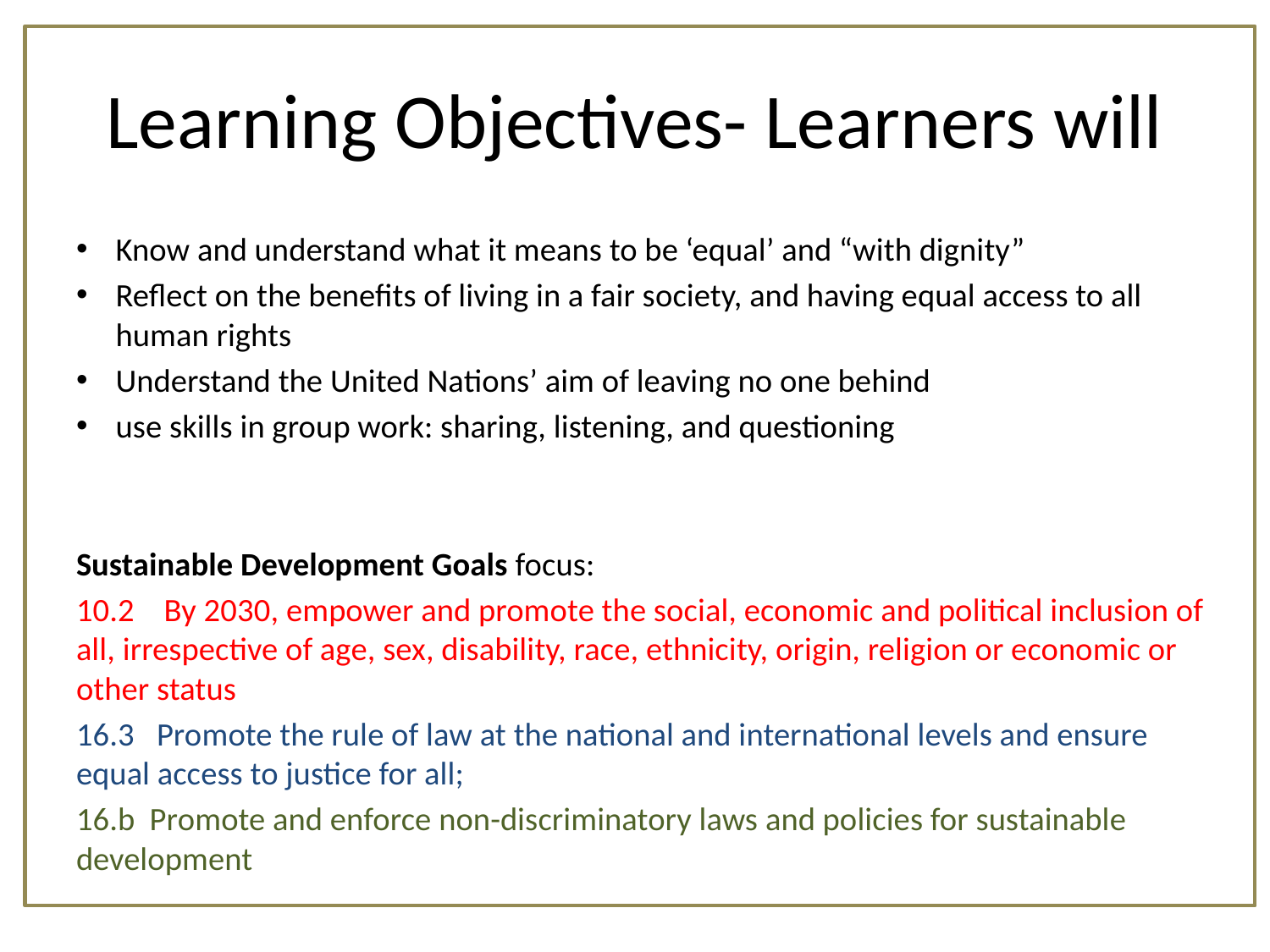

# Learning Objectives- Learners will
Know and understand what it means to be ‘equal’ and “with dignity”
Reflect on the benefits of living in a fair society, and having equal access to all human rights
Understand the United Nations’ aim of leaving no one behind
use skills in group work: sharing, listening, and questioning

Sustainable Development Goals focus:
10.2    By 2030, empower and promote the social, economic and political inclusion of all, irrespective of age, sex, disability, race, ethnicity, origin, religion or economic or other status
16.3   Promote the rule of law at the national and international levels and ensure equal access to justice for all;
16.b  Promote and enforce non-discriminatory laws and policies for sustainable development